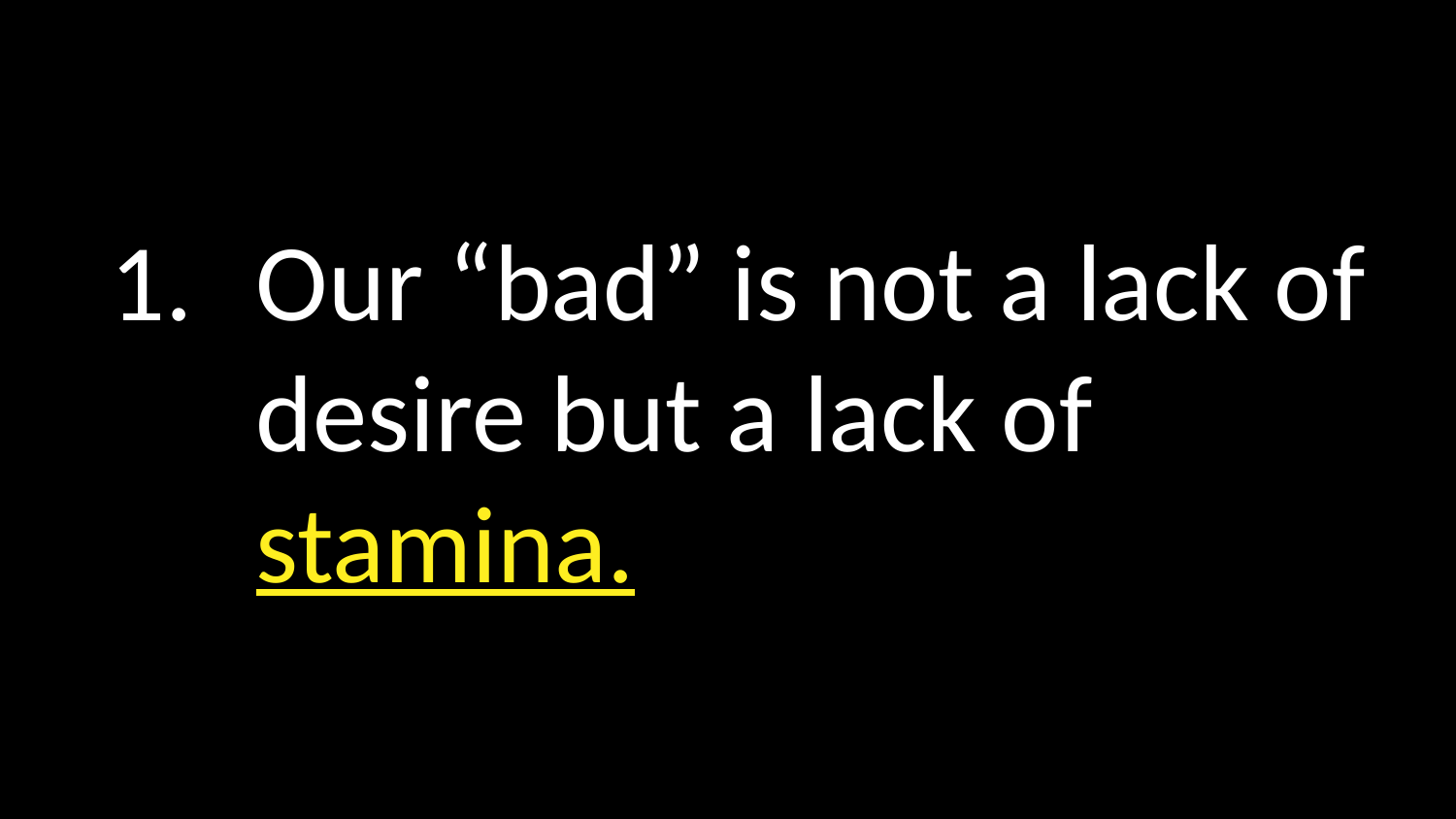

Our “bad” is not a lack of desire but a lack of stamina.